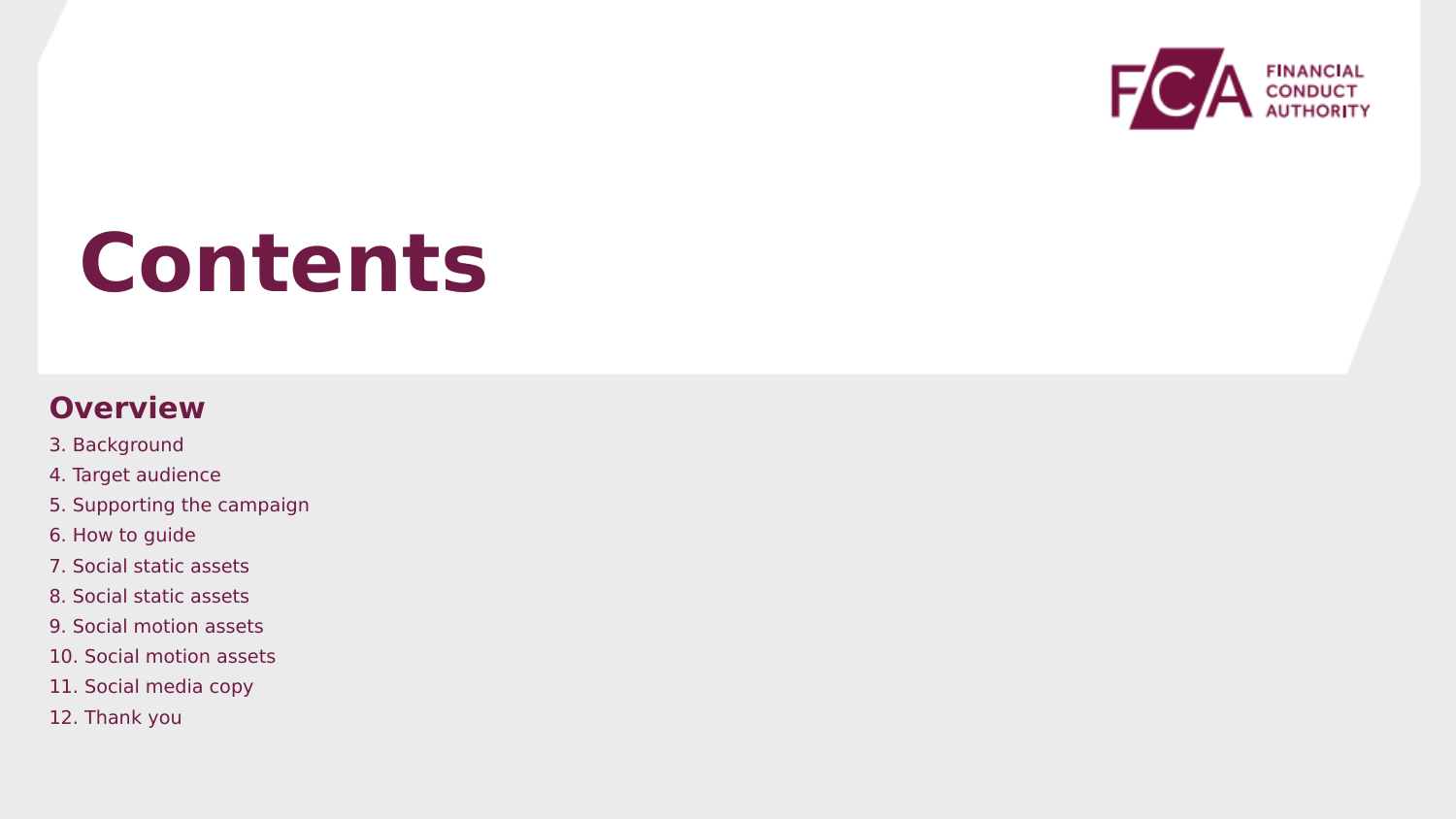

Contents
Overview
3. Background
4. Target audience
5. Supporting the campaign
6. How to guide
7. Social static assets
8. Social static assets
9. Social motion assets
10. Social motion assets
11. Social media copy
12. Thank you